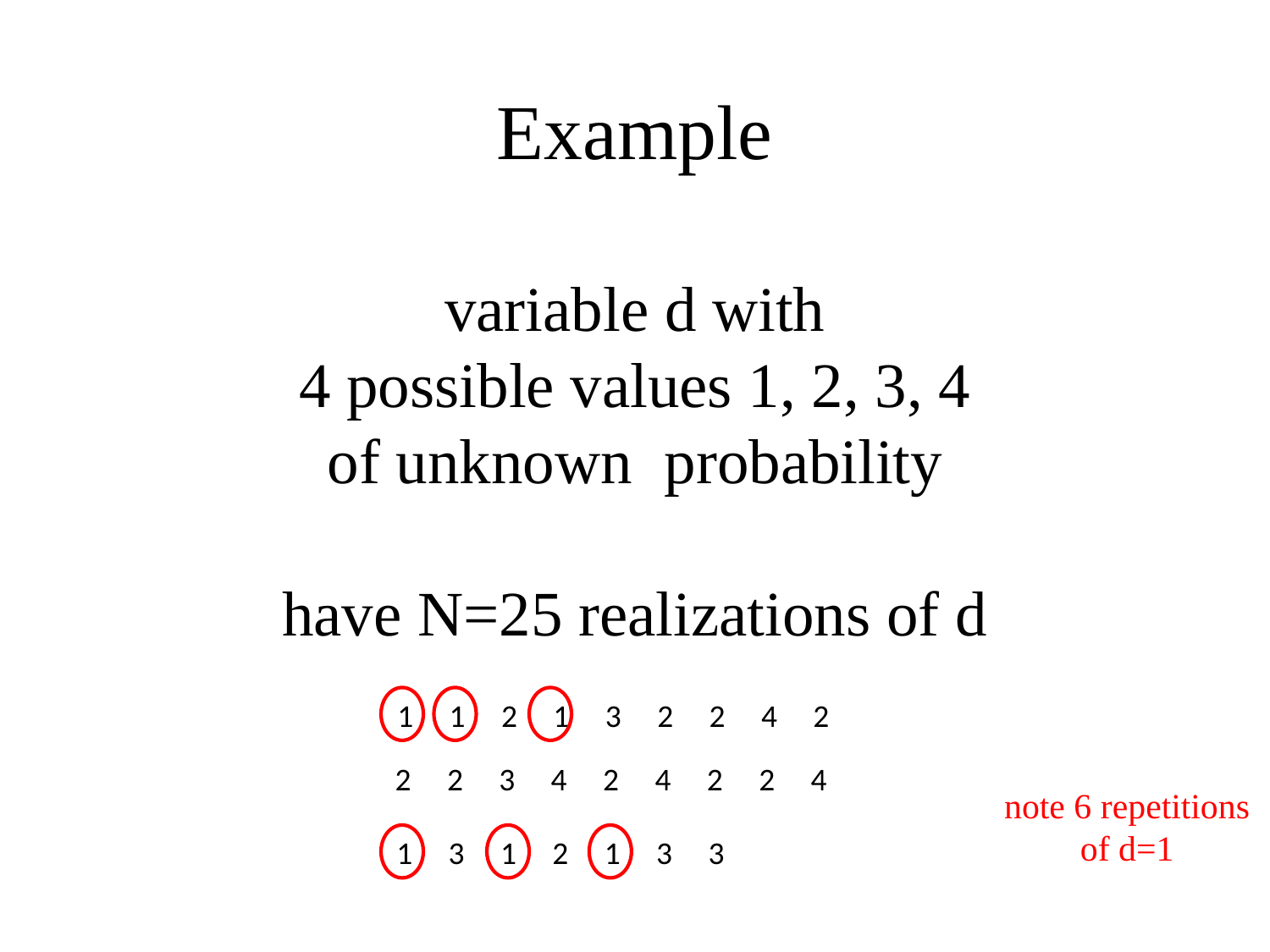

Example

variable d with
4 possible values 1, 2, 3, 4
of unknown  probability

have N=25 realizations of d

1     1     2     1     3     2     2     4     2
2     2     3     4     2     4     2     2     4
note 6 repetitions of d=1

1     3     1     2     1     3     3